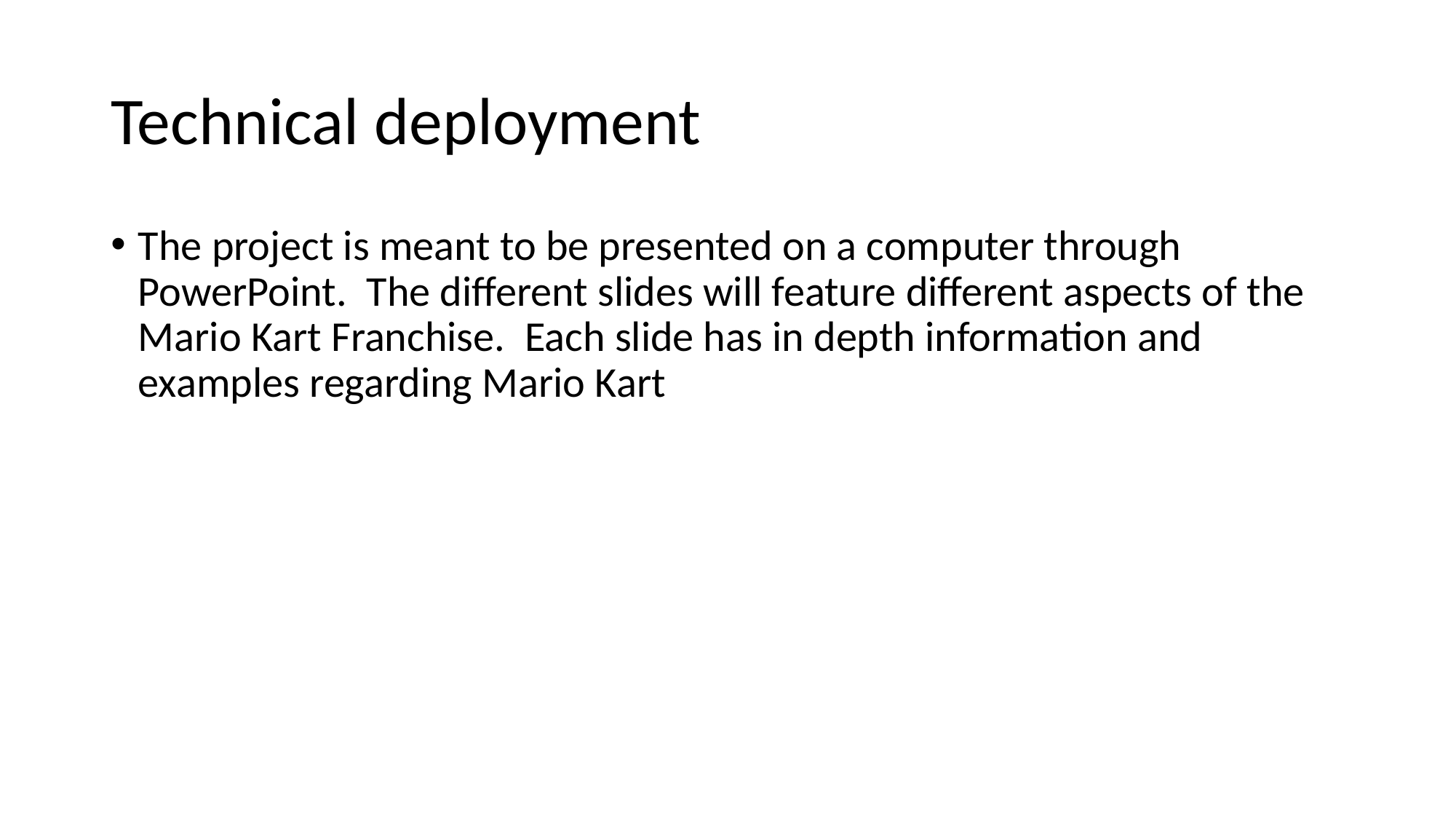

# Technical deployment
The project is meant to be presented on a computer through PowerPoint.  The different slides will feature different aspects of the Mario Kart Franchise.  Each slide has in depth information and examples regarding Mario Kart